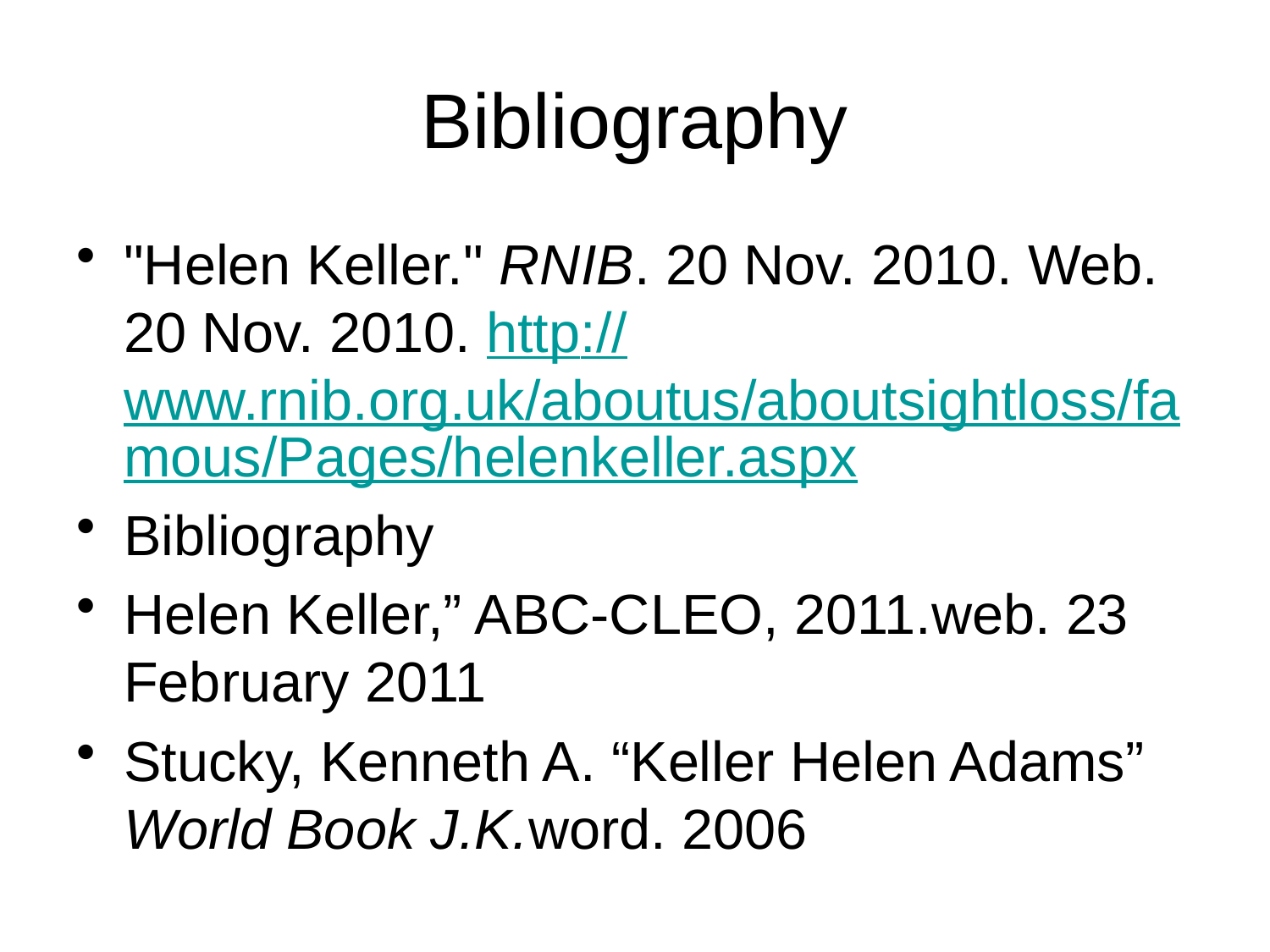

# Bibliography
"Helen Keller." RNIB. 20 Nov. 2010. Web. 20 Nov. 2010. http://www.rnib.org.uk/aboutus/aboutsightloss/famous/Pages/helenkeller.aspx
Bibliography
Helen Keller,” ABC-CLEO, 2011.web. 23 February 2011
Stucky, Kenneth A. “Keller Helen Adams” World Book J.K.word. 2006